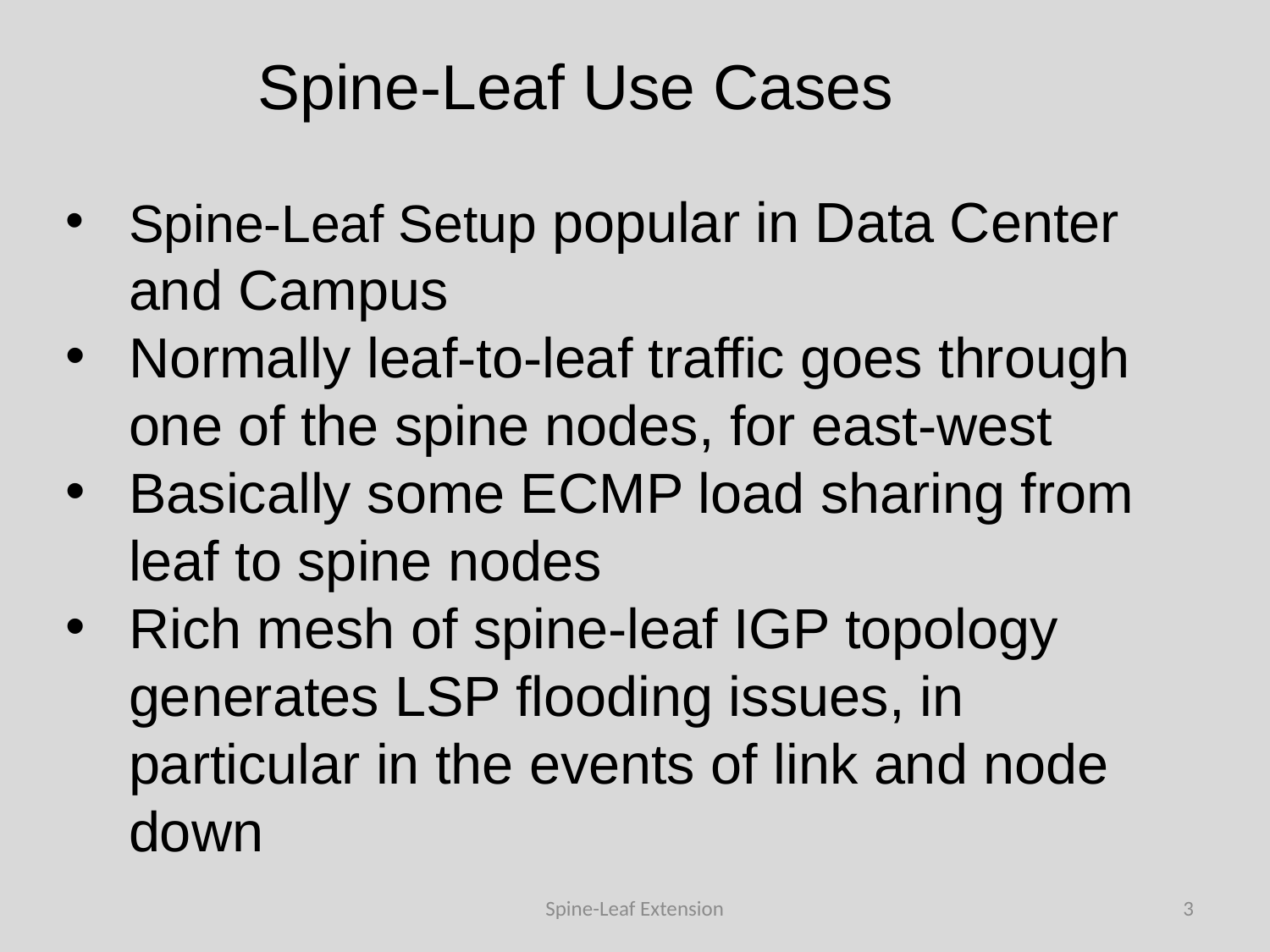

# Spine-Leaf Use Cases
Spine-Leaf Setup popular in Data Center and Campus
Normally leaf-to-leaf traffic goes through one of the spine nodes, for east-west
Basically some ECMP load sharing from leaf to spine nodes
Rich mesh of spine-leaf IGP topology generates LSP flooding issues, in particular in the events of link and node down

Spine-Leaf Extension
3